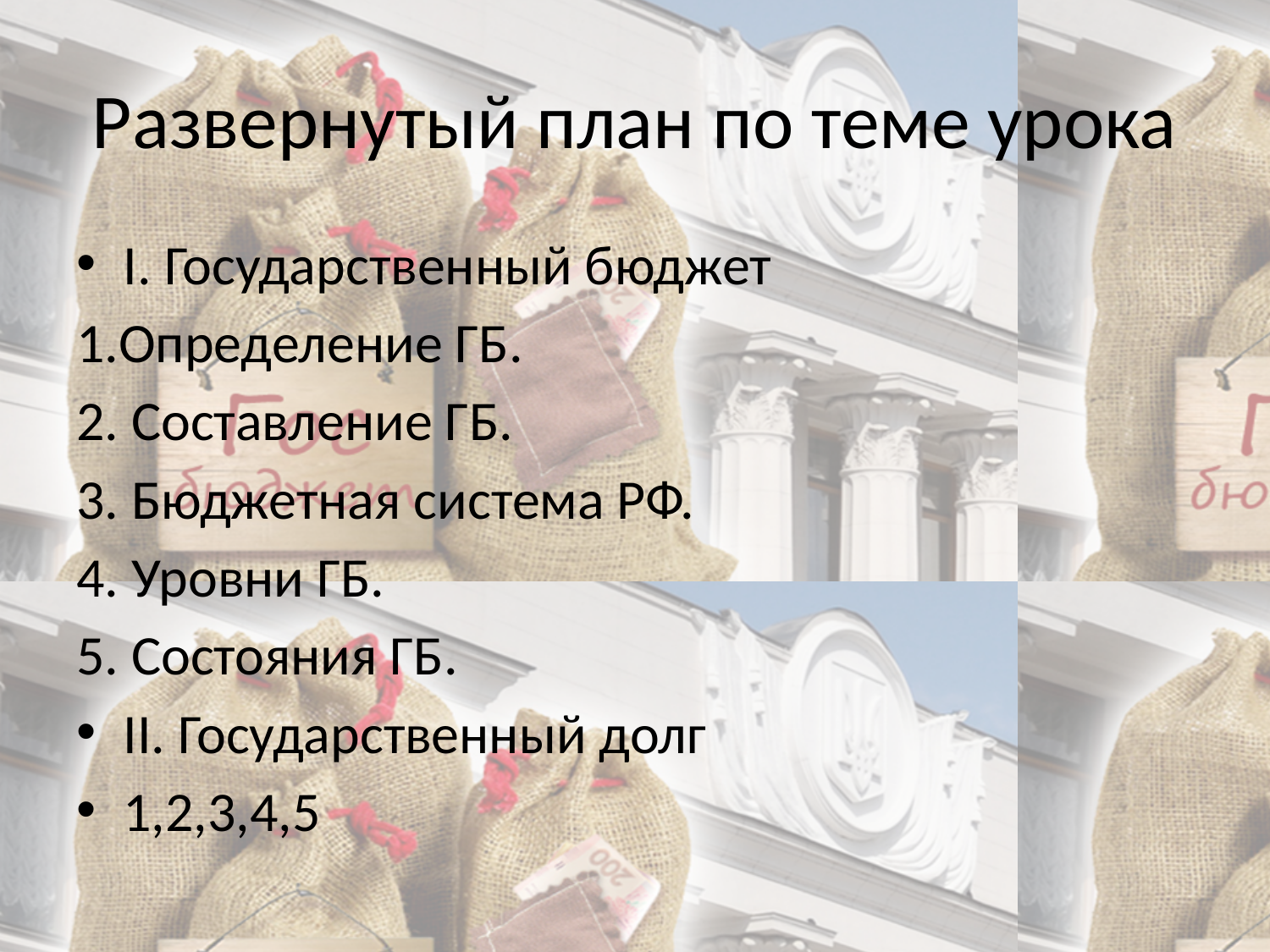

# Развернутый план по теме урока
I. Государственный бюджет
1.Определение ГБ.
2. Составление ГБ.
3. Бюджетная система РФ.
4. Уровни ГБ.
5. Состояния ГБ.
II. Государственный долг
1,2,3,4,5